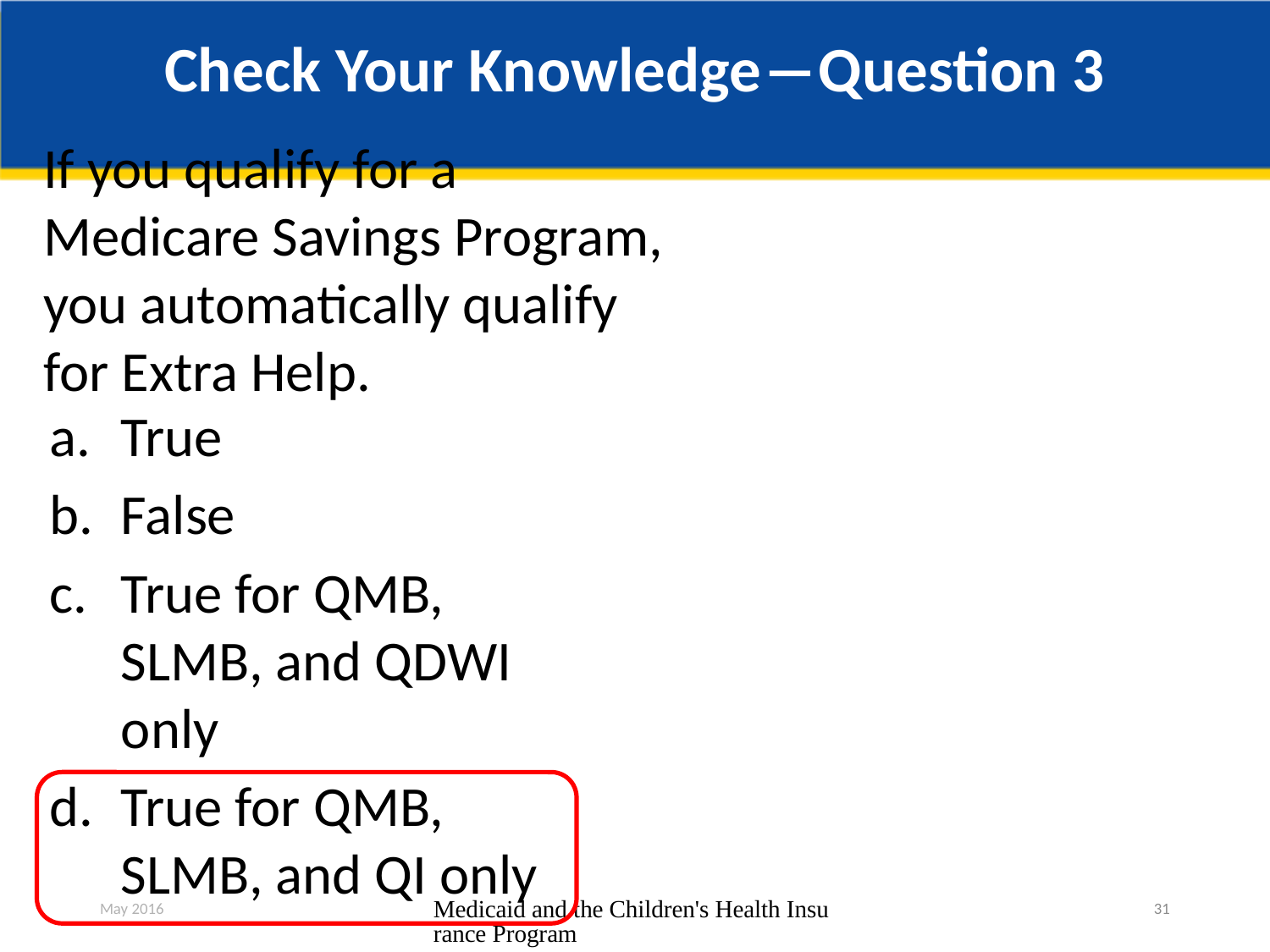

# Check Your Knowledge―Question 3
If you qualify for a Medicare Savings Program, you automatically qualify for Extra Help.

True
False
True for QMB, SLMB, and QDWI only
True for QMB, SLMB, and QI only

May 2016
Medicaid and the Children's Health Insurance Program
31